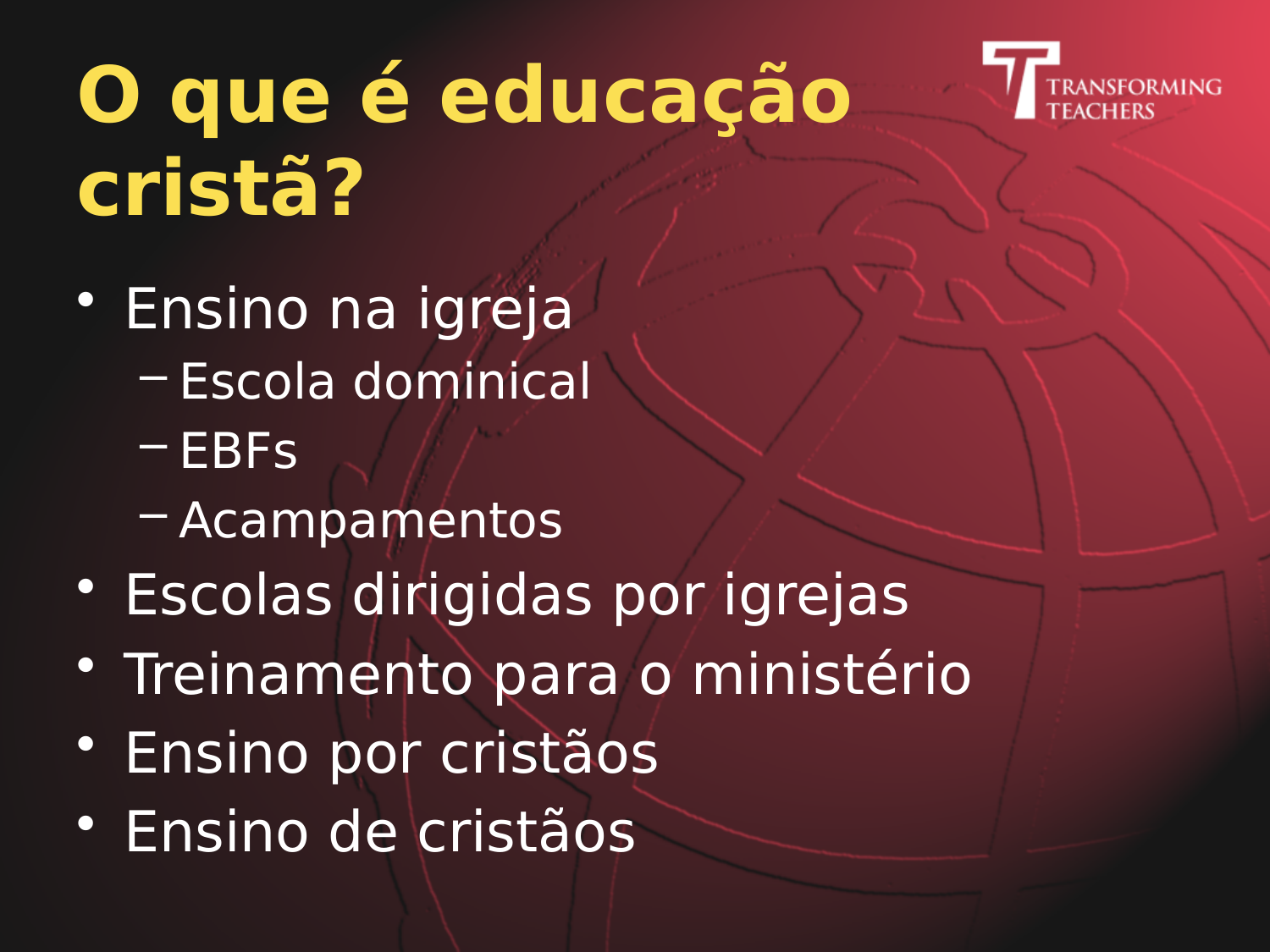

# O que é educação cristã?
Ensino na igreja
Escola dominical
EBFs
Acampamentos
Escolas dirigidas por igrejas
Treinamento para o ministério
Ensino por cristãos
Ensino de cristãos